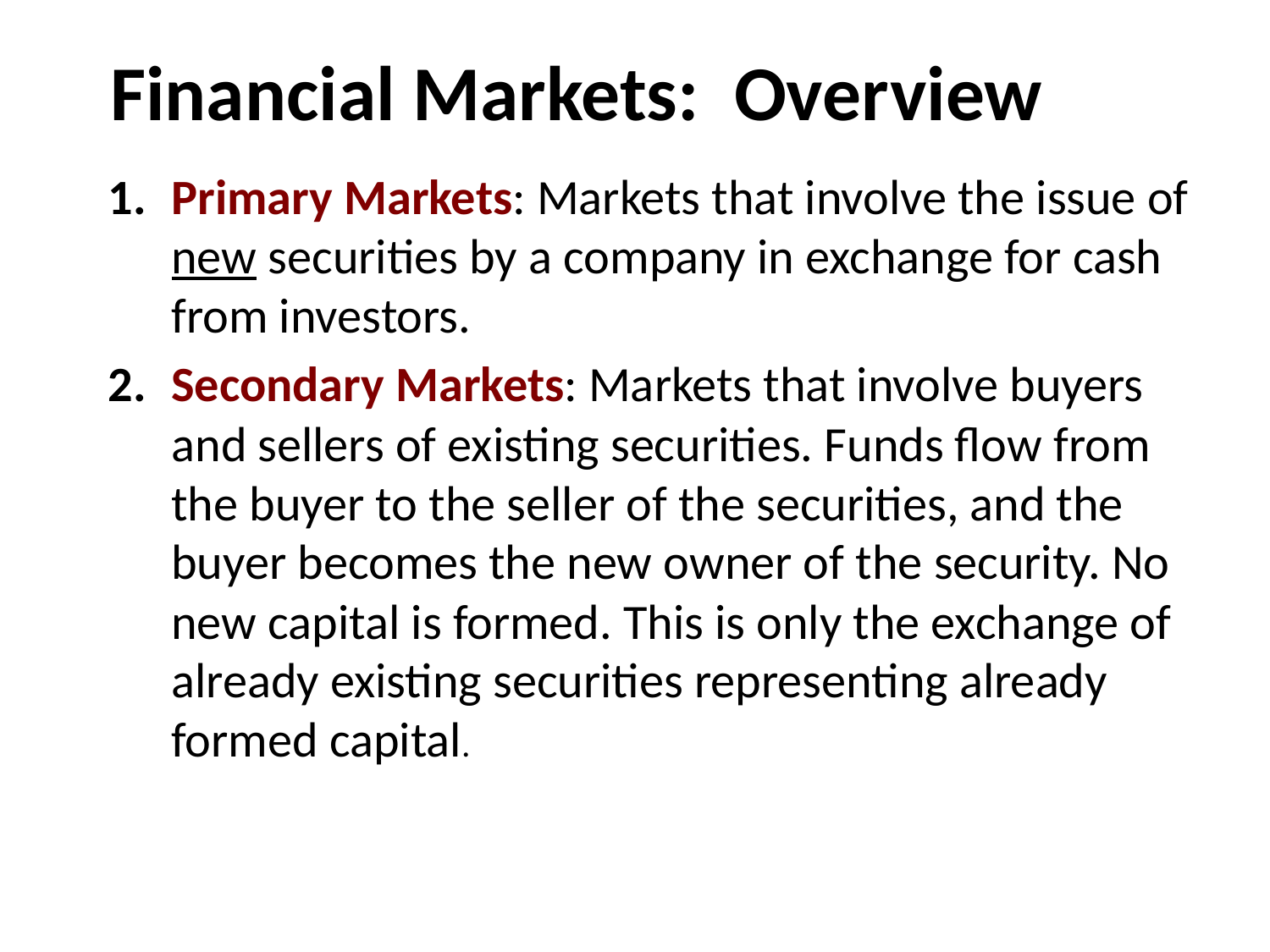

# Financial Markets:  Overview
Primary Markets: Markets that involve the issue of new securities by a company in exchange for cash from investors.
Secondary Markets: Markets that involve buyers and sellers of existing securities. Funds flow from the buyer to the seller of the securities, and the buyer becomes the new owner of the security. No new capital is formed. This is only the exchange of already existing securities representing already formed capital.
Booth/Cleary Introduction to Corporate Finance, Second Edition
26